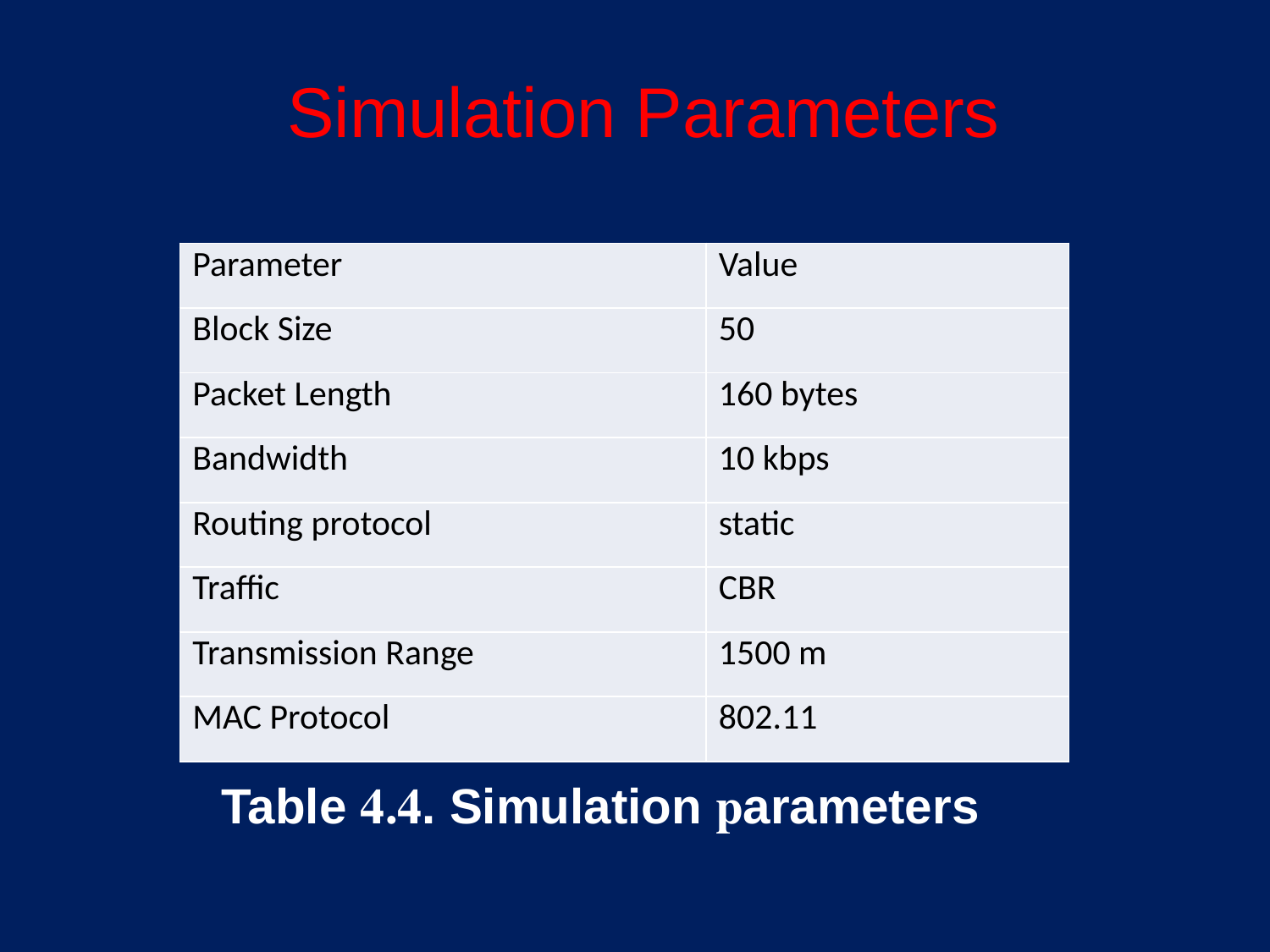

# Simulation Parameters
| Parameter | Value |
| --- | --- |
| Block Size | 50 |
| Packet Length | 160 bytes |
| Bandwidth | 10 kbps |
| Routing protocol | static |
| Traffic | CBR |
| Transmission Range | 1500 m |
| MAC Protocol | 802.11 |
Table 4.4. Simulation parameters